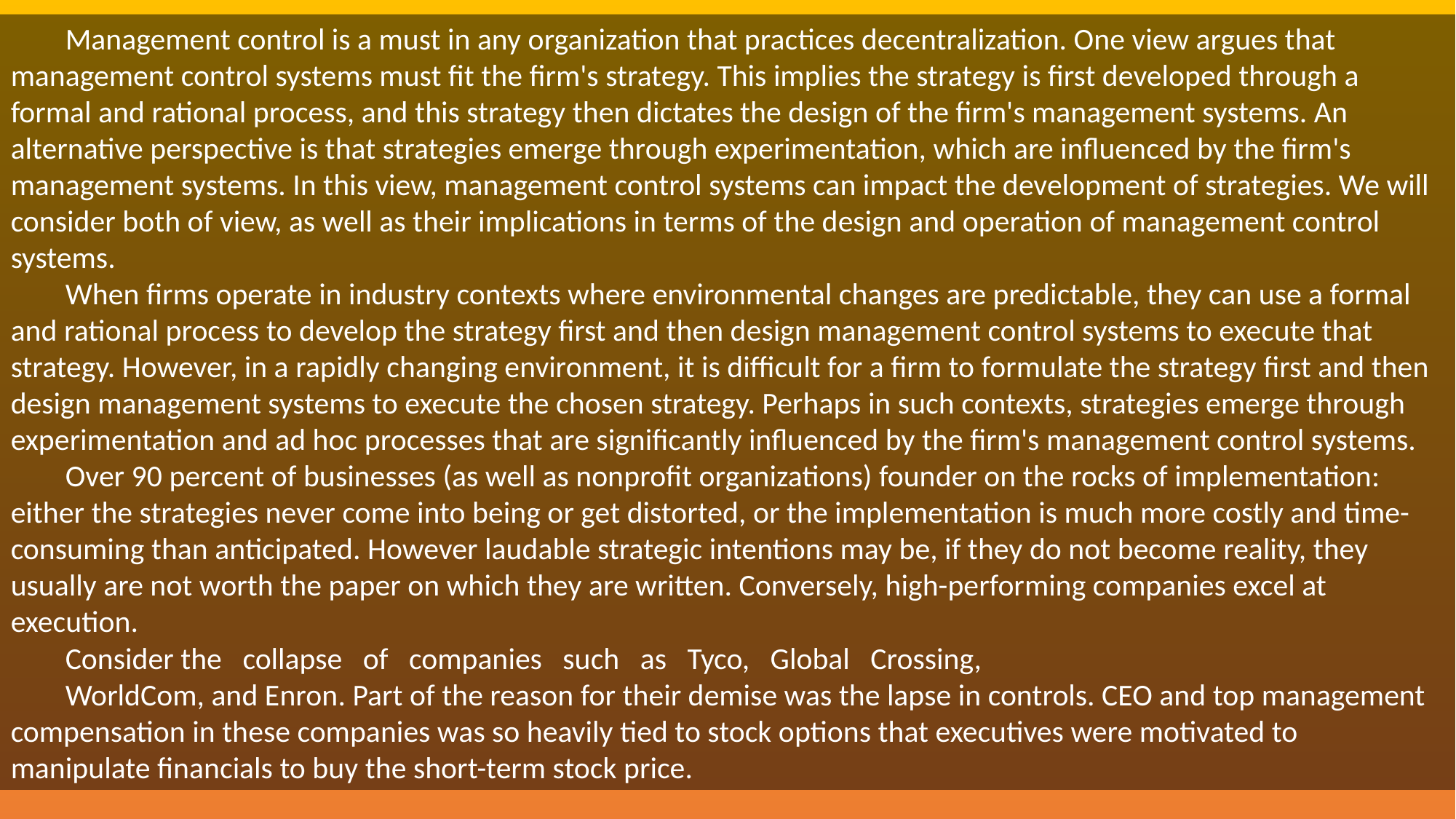

Management control is a must in any organization that practices decentralization. One view argues that management control systems must fit the firm's strategy. This implies the strategy is first developed through a formal and rational process, and this strategy then dictates the design of the firm's management systems. An alternative perspective is that strategies emerge through experimentation, which are influenced by the firm's management systems. In this view, management control systems can impact the development of strategies. We will consider both of view, as well as their implications in terms of the design and operation of management control systems.
When firms operate in industry contexts where environmental changes are predictable, they can use a formal and rational process to develop the strategy first and then design management control systems to execute that strategy. However, in a rapidly changing environment, it is difficult for a firm to formulate the strategy first and then design management systems to execute the chosen strategy. Perhaps in such contexts, strategies emerge through experimentation and ad hoc processes that are significantly influenced by the firm's management control systems.
Over 90 percent of businesses (as well as nonprofit organizations) founder on the rocks of implementation: either the strategies never come into being or get distorted, or the implementation is much more costly and time-consuming than anticipated. However laudable strategic intentions may be, if they do not become reality, they usually are not worth the paper on which they are written. Conversely, high-performing companies excel at execution.
Consider the   collapse   of   companies   such   as   Tyco,   Global   Crossing,
WorldCom, and Enron. Part of the reason for their demise was the lapse in controls. CEO and top management compensation in these companies was so heavily tied to stock options that executives were motivated to manipulate financials to buy the short-term stock price.